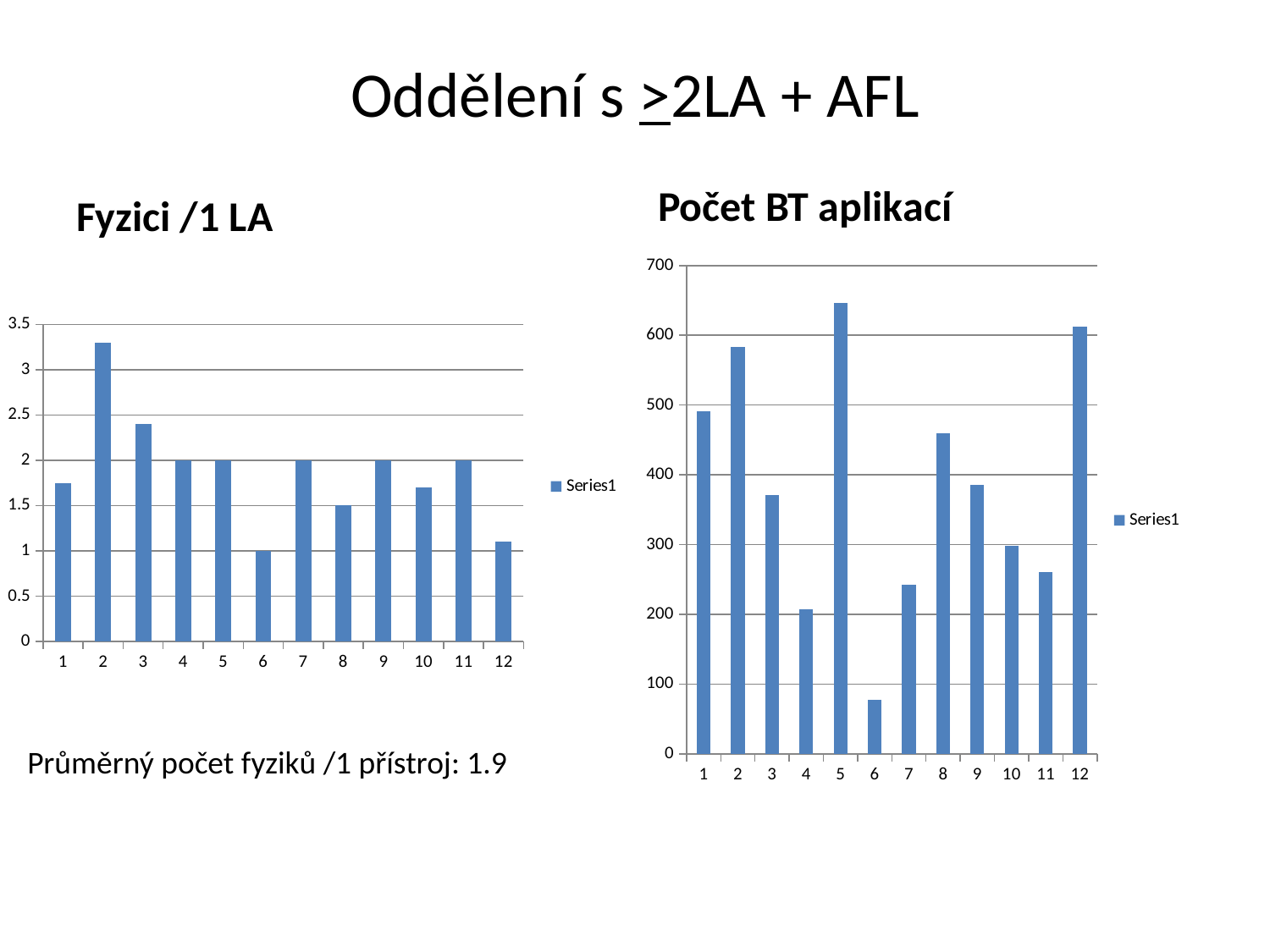

# Oddělení s >2LA + AFL
Počet BT aplikací
Fyzici /1 LA

### Chart

| Category |  |
|---|---|

### Chart

| Category |
|---|

### Chart

| Category |  |
|---|---|
Průměrný počet fyziků /1 přístroj: 1.9